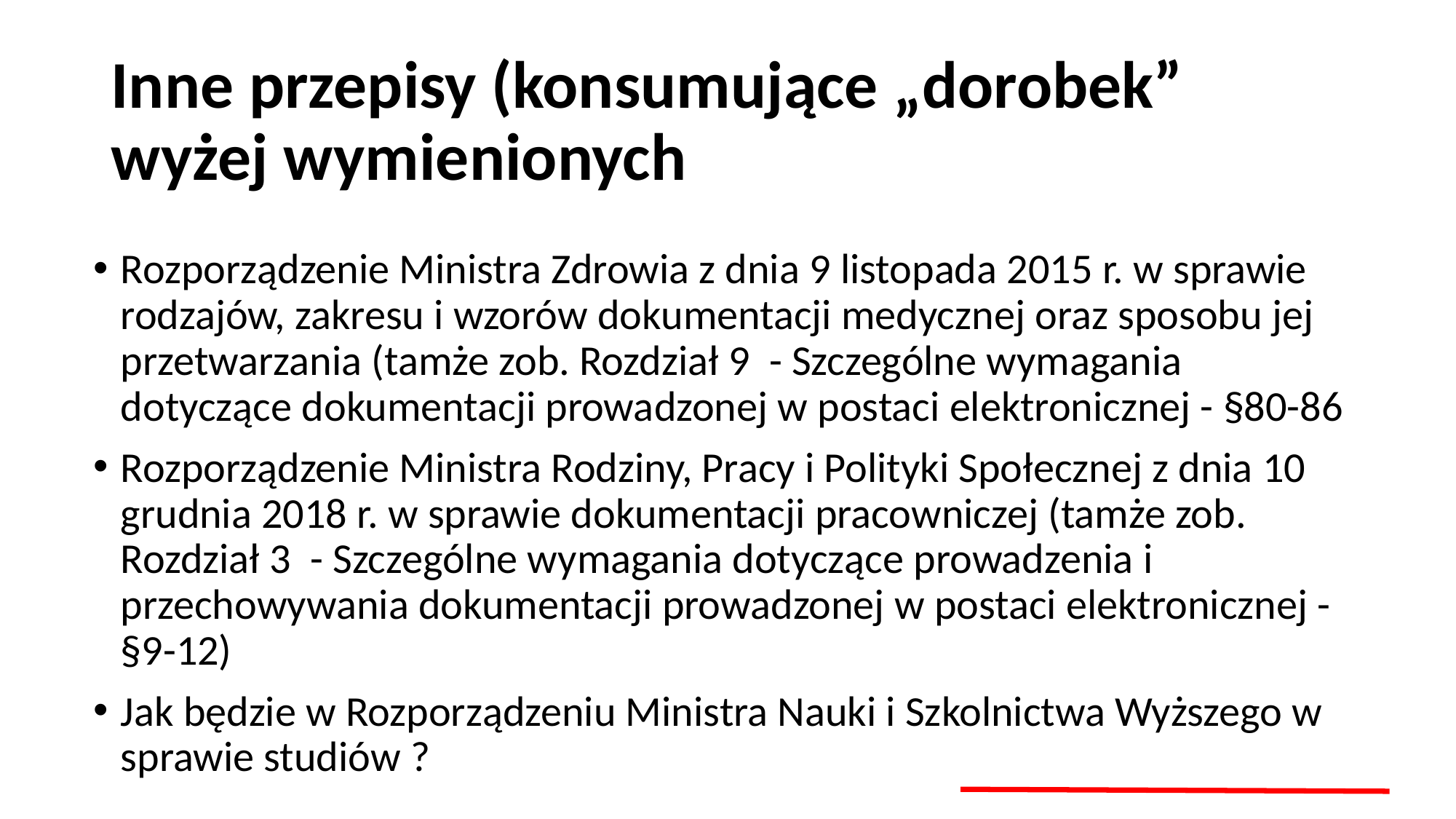

# Inne przepisy (konsumujące „dorobek” wyżej wymienionych
Rozporządzenie Ministra Zdrowia z dnia 9 listopada 2015 r. w sprawie rodzajów, zakresu i wzorów dokumentacji medycznej oraz sposobu jej przetwarzania (tamże zob. Rozdział 9  - Szczególne wymagania dotyczące dokumentacji prowadzonej w postaci elektronicznej - §80-86
Rozporządzenie Ministra Rodziny, Pracy i Polityki Społecznej z dnia 10 grudnia 2018 r. w sprawie dokumentacji pracowniczej (tamże zob. Rozdział 3  - Szczególne wymagania dotyczące prowadzenia i przechowywania dokumentacji prowadzonej w postaci elektronicznej - §9-12)
Jak będzie w Rozporządzeniu Ministra Nauki i Szkolnictwa Wyższego w sprawie studiów ?